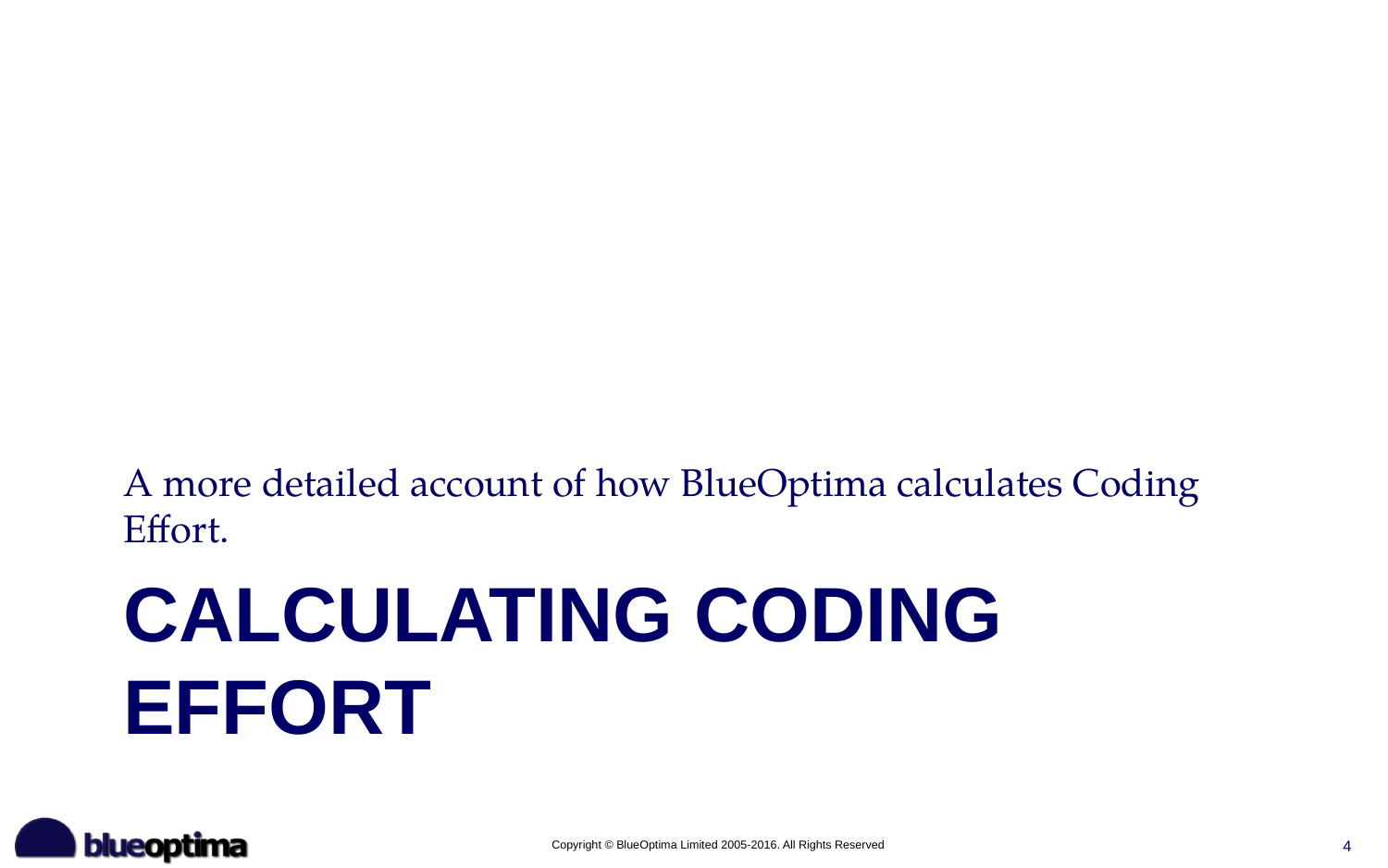

A more detailed account of how BlueOptima calculates Coding Effort.
# Calculating Coding Effort